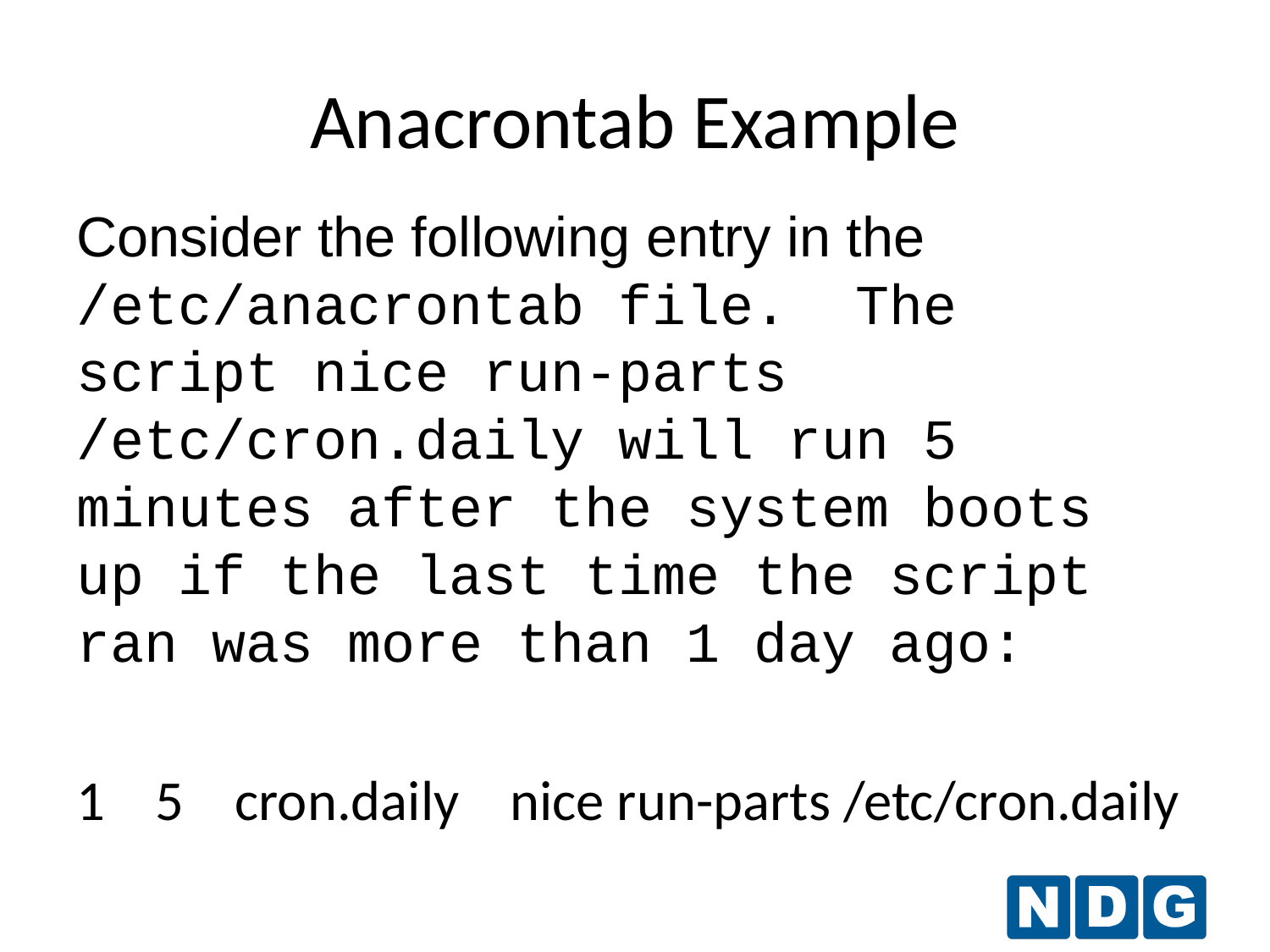

Anacrontab Example
Consider the following entry in the /etc/anacrontab file.  The script nice run-parts /etc/cron.daily will run 5 minutes after the system boots up if the last time the script ran was more than 1 day ago:

1    5    cron.daily    nice run-parts /etc/cron.daily